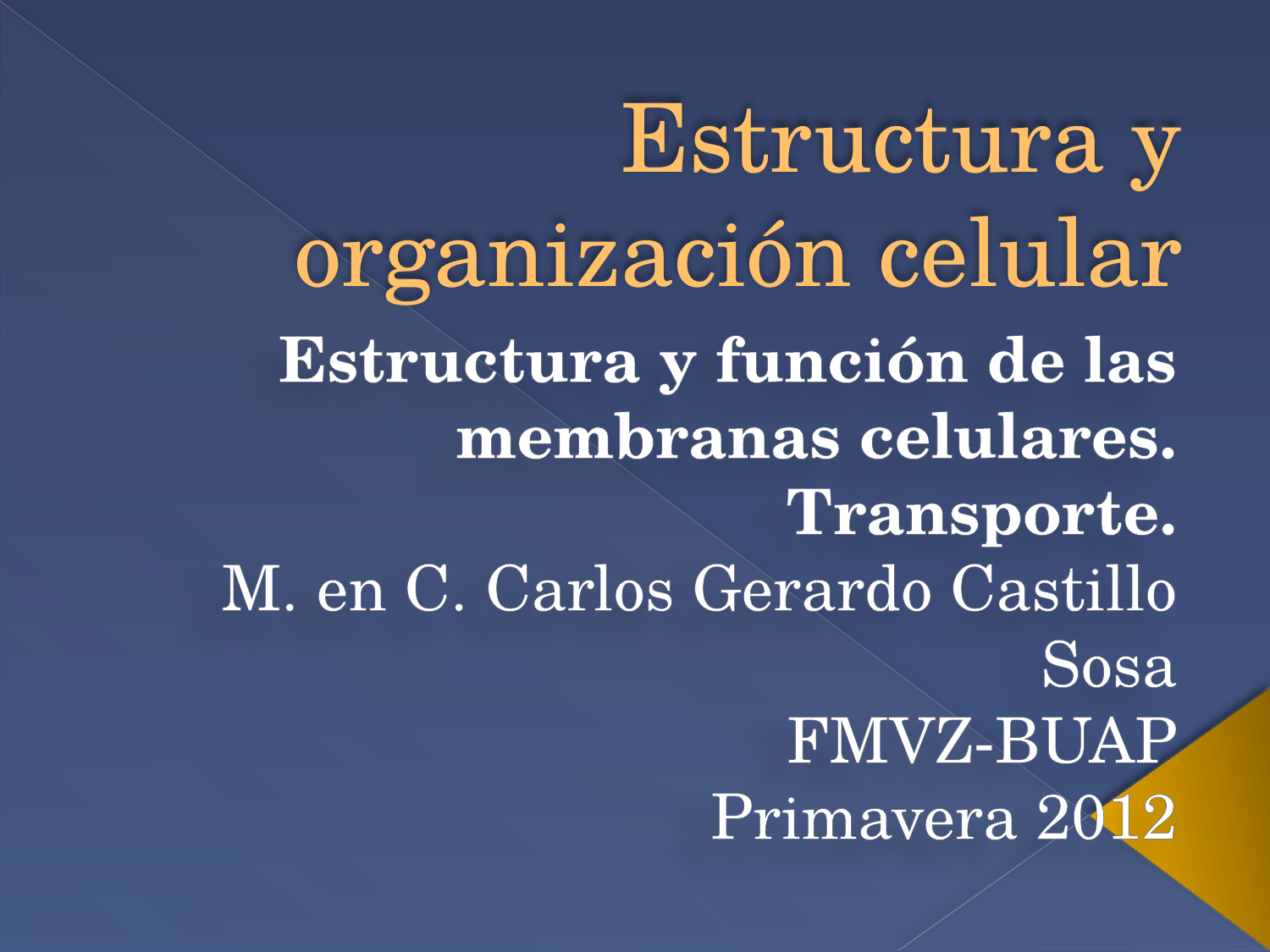

# Estructura y organización celular
Estructura y función de las membranas celulares. Transporte.
M. en C. Carlos Gerardo Castillo Sosa
FMVZ-BUAP
Primavera 2012